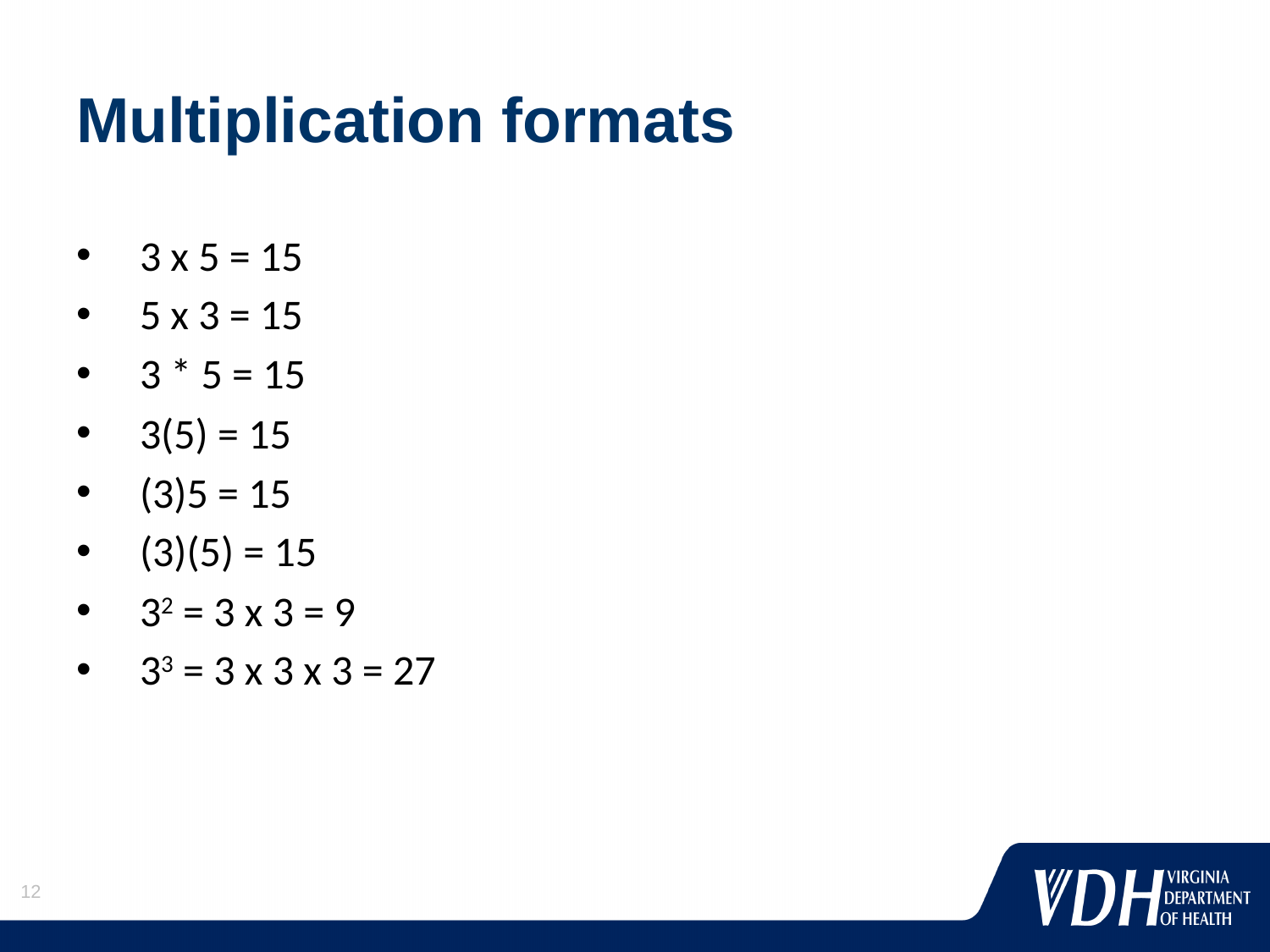

# Multiplication formats
3 x 5 = 15
5 x 3 = 15
3 * 5 = 15
3(5) = 15
(3)5 = 15
(3)(5) = 15
32 = 3 x 3 = 9
33 = 3 x 3 x 3 = 27

12